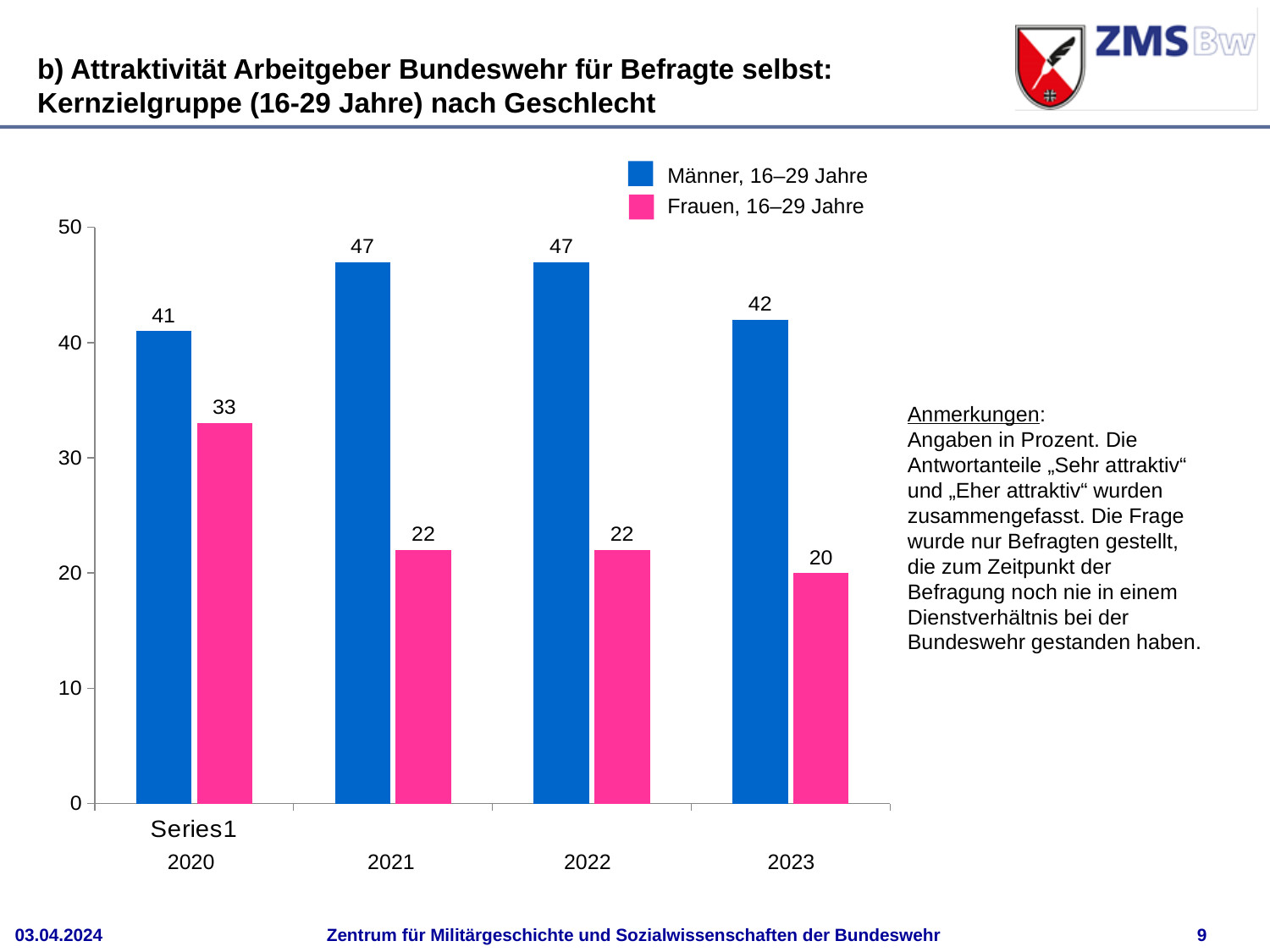

b) Attraktivität Arbeitgeber Bundeswehr für Befragte selbst: Kernzielgruppe (16-29 Jahre) nach Geschlecht
Männer, 16–29 Jahre
Frauen, 16–29 Jahre

### Chart

| Category | Spalte2 | Spalte3 |
|---|---|---|
|  | 41.0 | 33.0 |
|  | 47.0 | 22.0 |
|  | 47.0 | 22.0 |
|  | 42.0 | 20.0 |
Anmerkungen:
Angaben in Prozent. Die Antwortanteile „Sehr attraktiv“ und „Eher attraktiv“ wurden zusammengefasst. Die Frage wurde nur Befragten gestellt, die zum Zeitpunkt der Befragung noch nie in einem Dienstverhältnis bei der Bundeswehr gestanden haben.
2023
2021
2022
2020